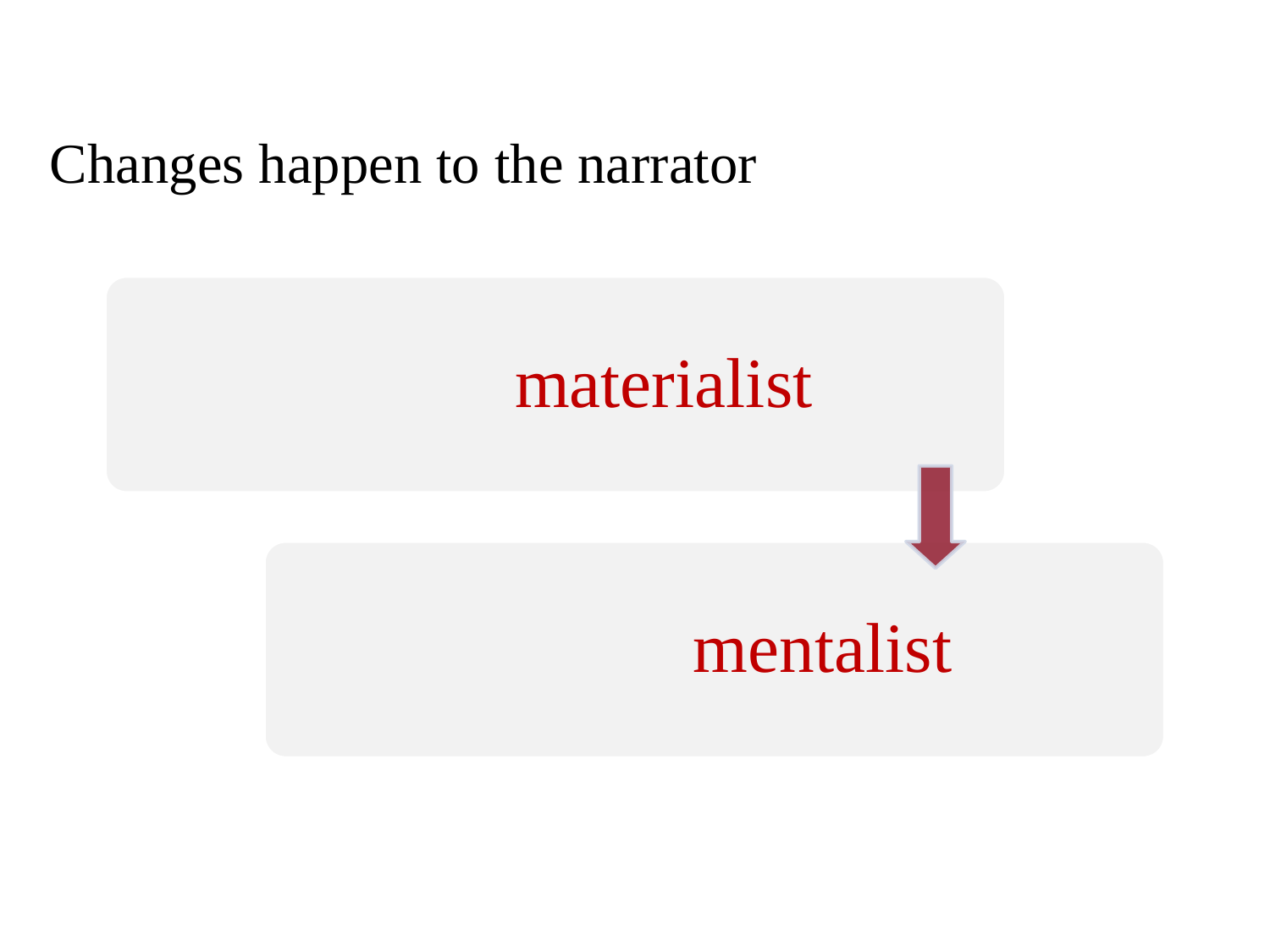

#
Changes happen to the narrator
            materialist
            mentalist